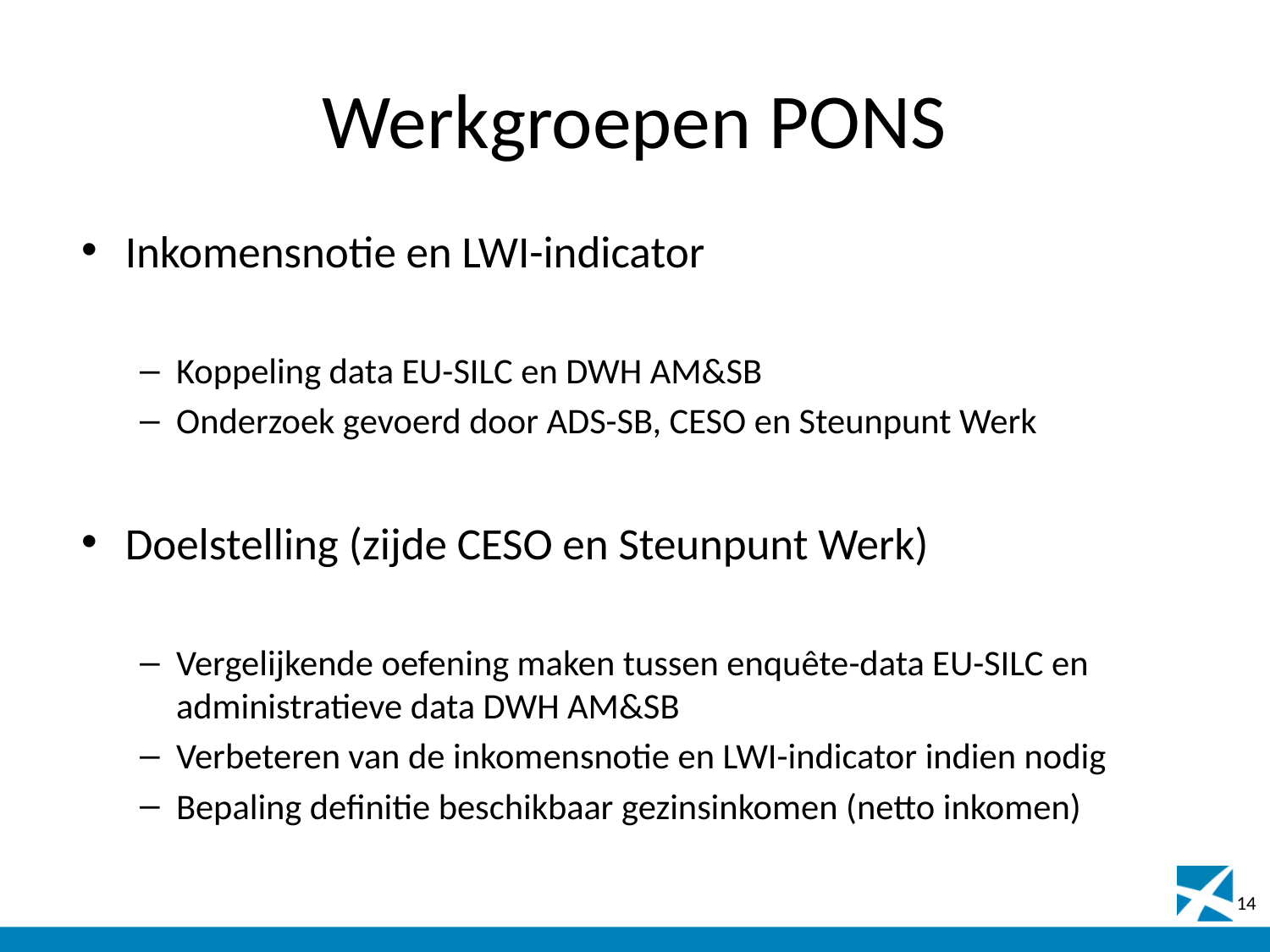

# Werkgroepen PONS
Inkomensnotie en LWI-indicator

Koppeling data EU-SILC en DWH AM&SB
Onderzoek gevoerd door ADS-SB, CESO en Steunpunt Werk

Doelstelling (zijde CESO en Steunpunt Werk)

Vergelijkende oefening maken tussen enquête-data EU-SILC en administratieve data DWH AM&SB
Verbeteren van de inkomensnotie en LWI-indicator indien nodig
Bepaling definitie beschikbaar gezinsinkomen (netto inkomen)